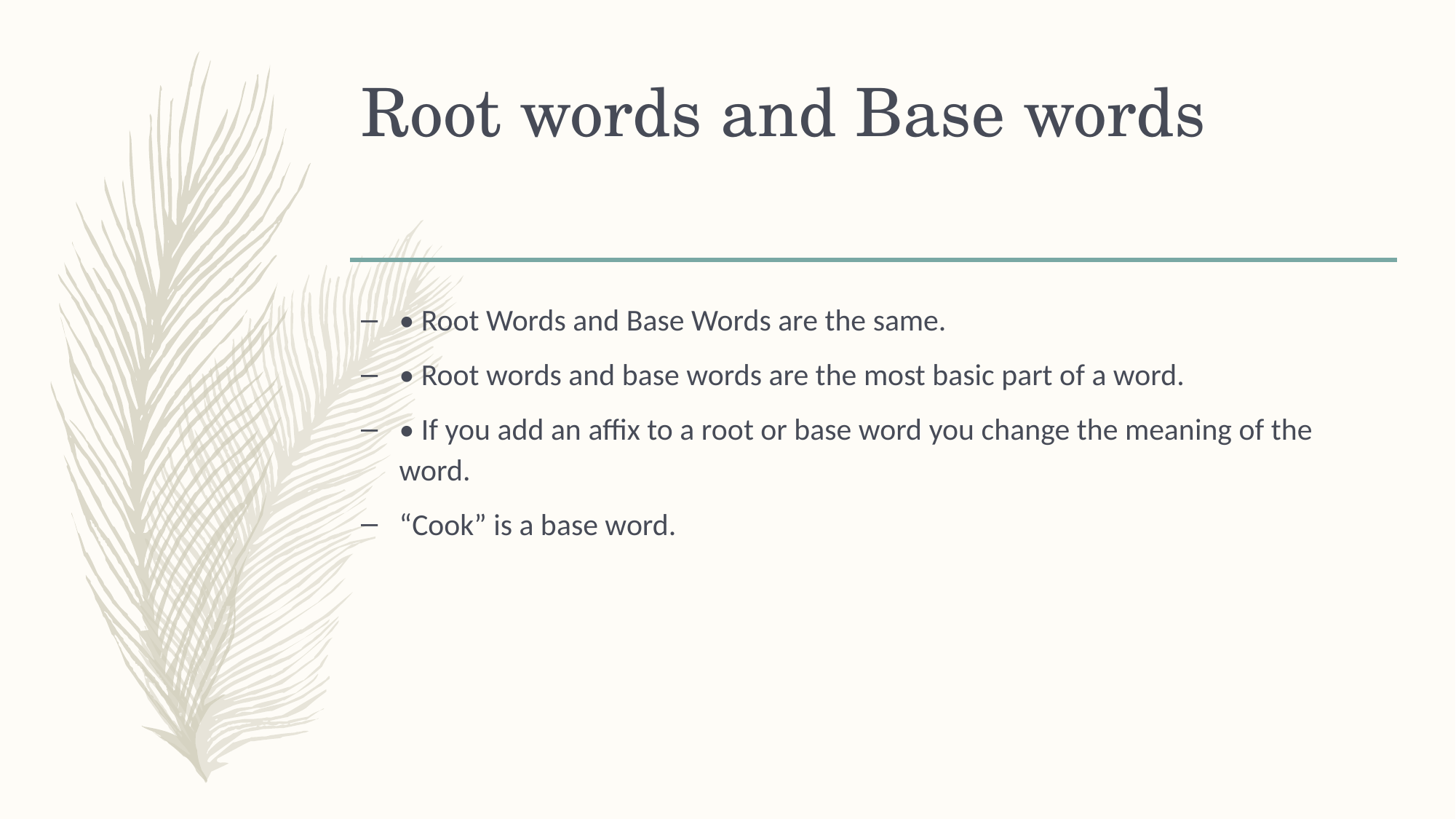

# Root words and Base words
• Root Words and Base Words are the same.
• Root words and base words are the most basic part of a word.
• If you add an affix to a root or base word you change the meaning of the word.
“Cook” is a base word.